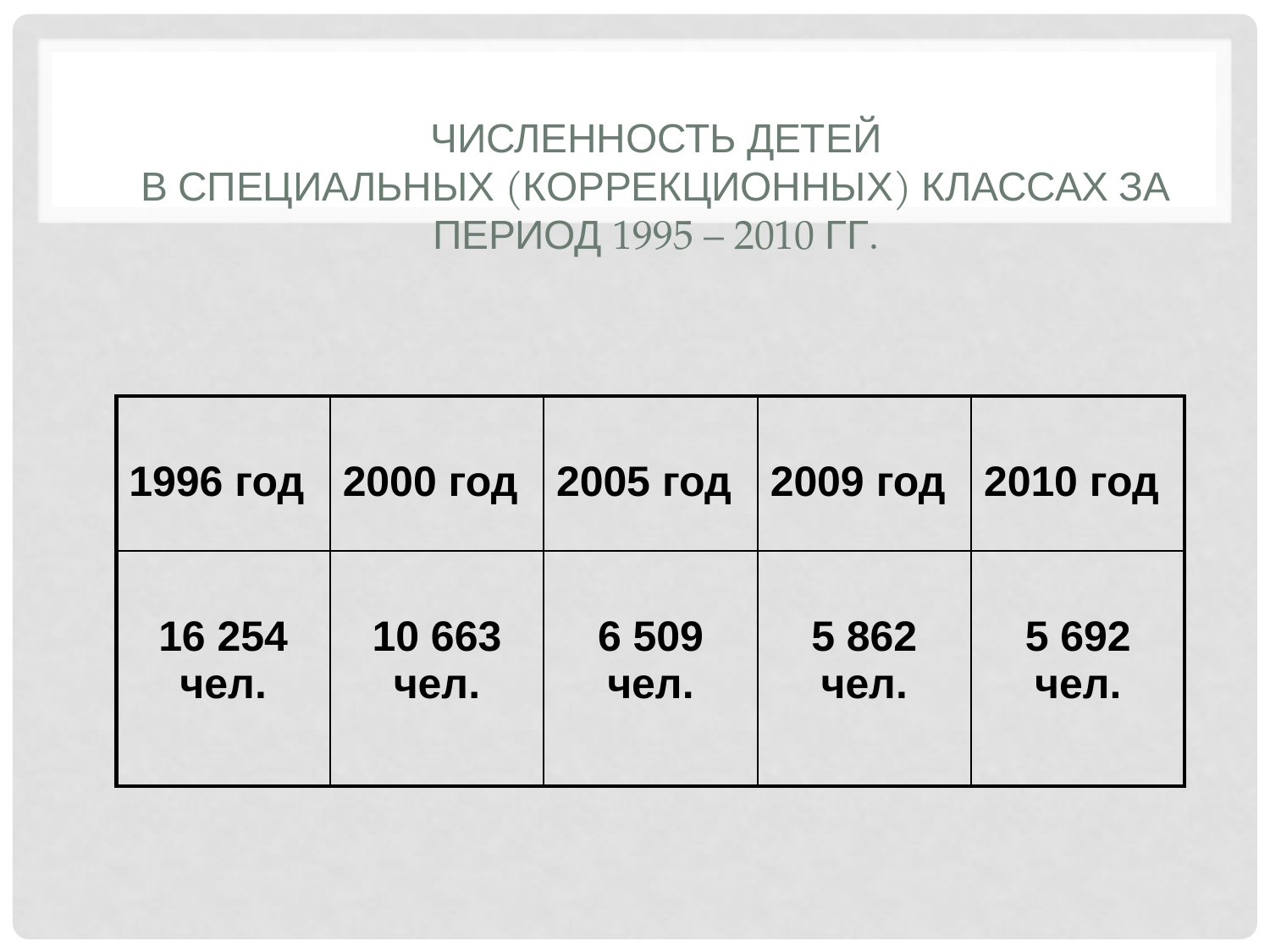

# Численность детей в специальных (коррекционных) классах за период 1995 – 2010 гг.
| 1996 год | 2000 год | 2005 год | 2009 год | 2010 год |
| --- | --- | --- | --- | --- |
| 16 254 чел. | 10 663 чел. | 6 509 чел. | 5 862 чел. | 5 692 чел. |